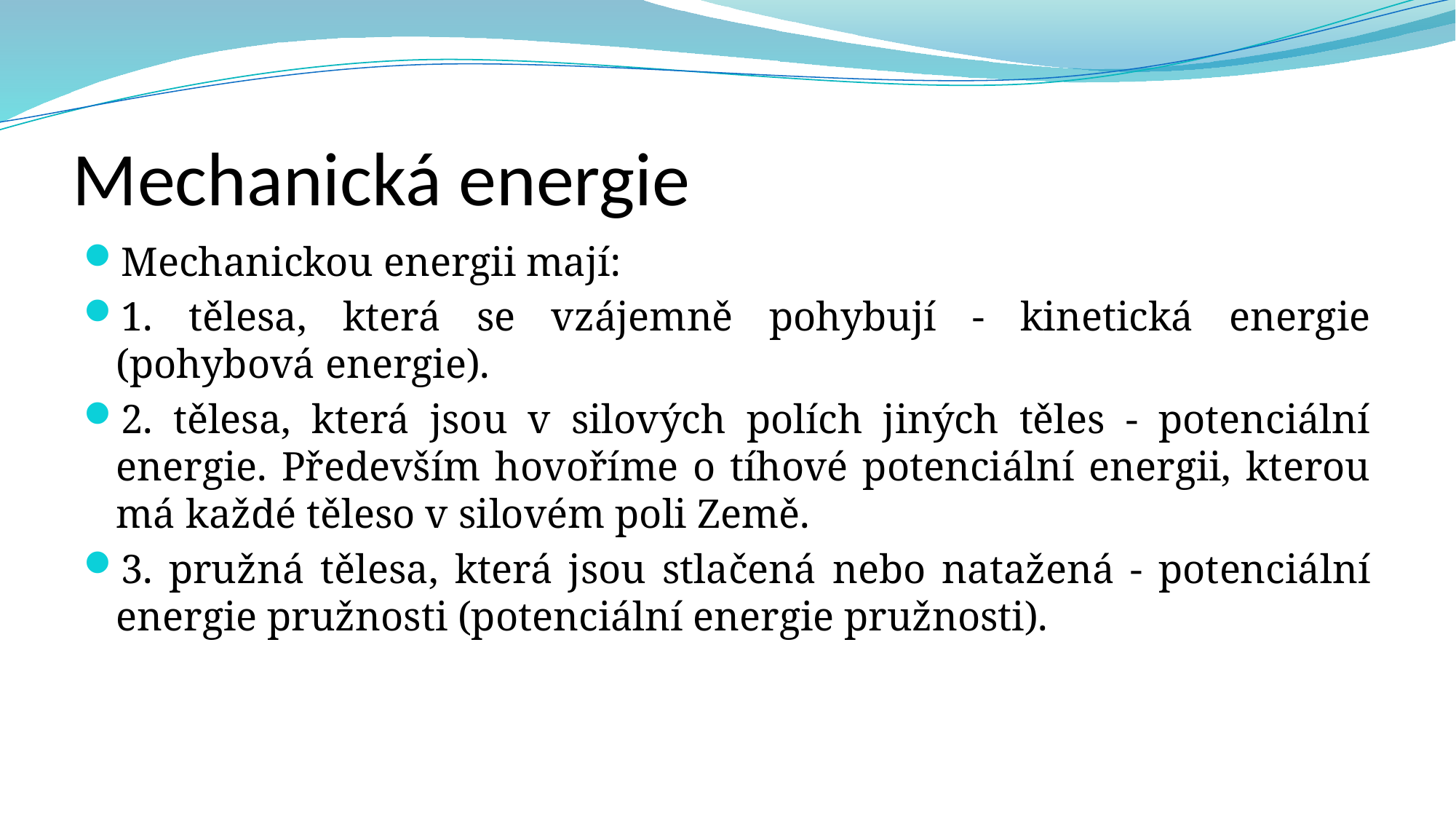

# Mechanická energie
Mechanickou energii mají:
1. tělesa, která se vzájemně pohybují - kinetická energie (pohybová energie).
2. tělesa, která jsou v silových polích jiných těles - potenciální energie. Především hovoříme o tíhové potenciální energii, kterou má každé těleso v silovém poli Země.
3. pružná tělesa, která jsou stlačená nebo natažená - potenciální energie pružnosti (potenciální energie pružnosti).